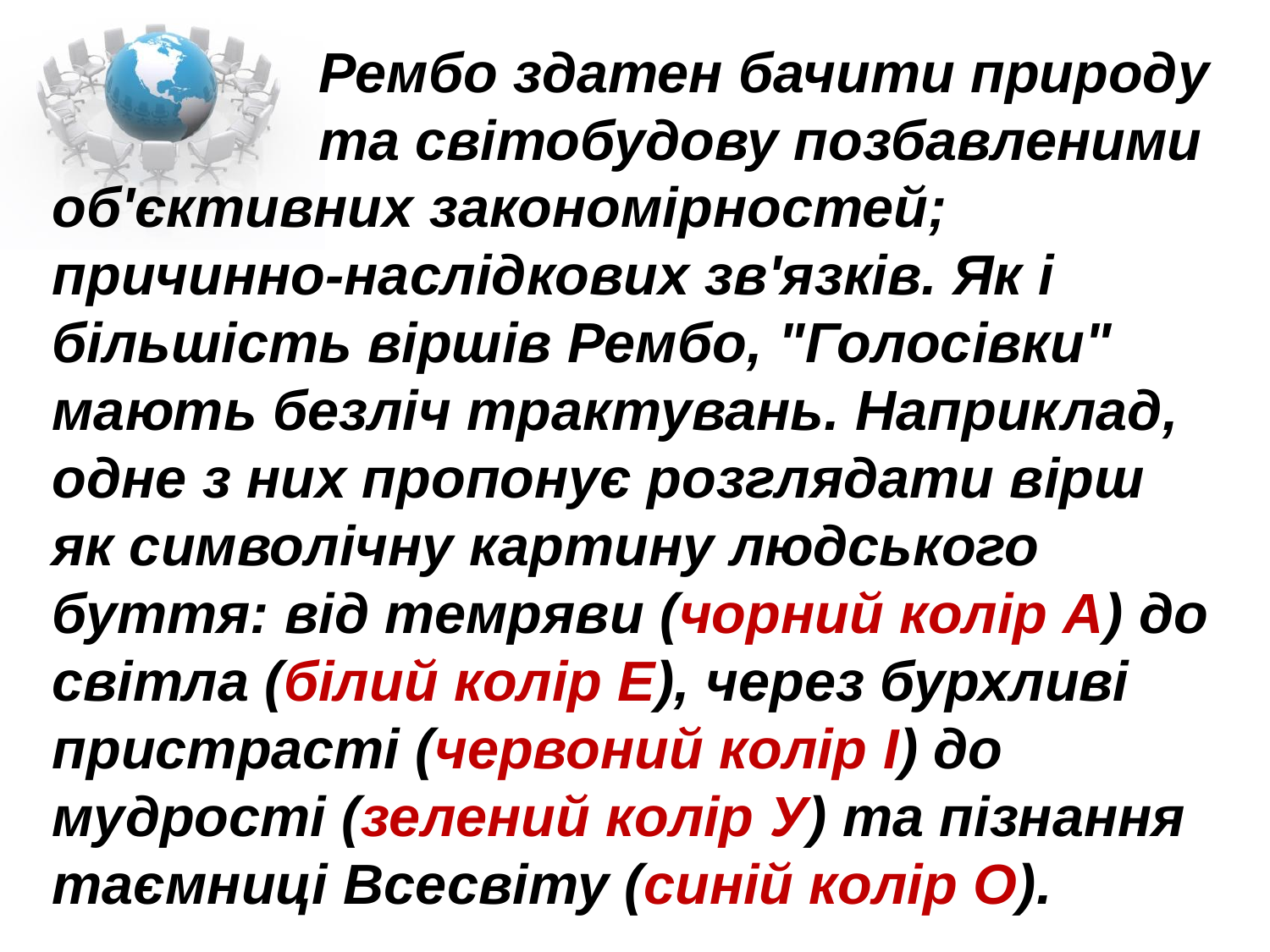

Рембо здатен бачити природу
                 та світобудову позбавленими об'єктивних закономірностей; причинно-наслідкових зв'язків. Як і більшість віршів Рембо, "Голосівки" мають безліч трактувань. Наприклад, одне з них пропонує розглядати вірш як символічну картину людського буття: від темряви (чорний колір А) до світла (білий колір Е), через бурхливі пристрасті (червоний колір І) до мудрості (зелений колір У) та пізнання таємниці Всесвіту (синій колір О).